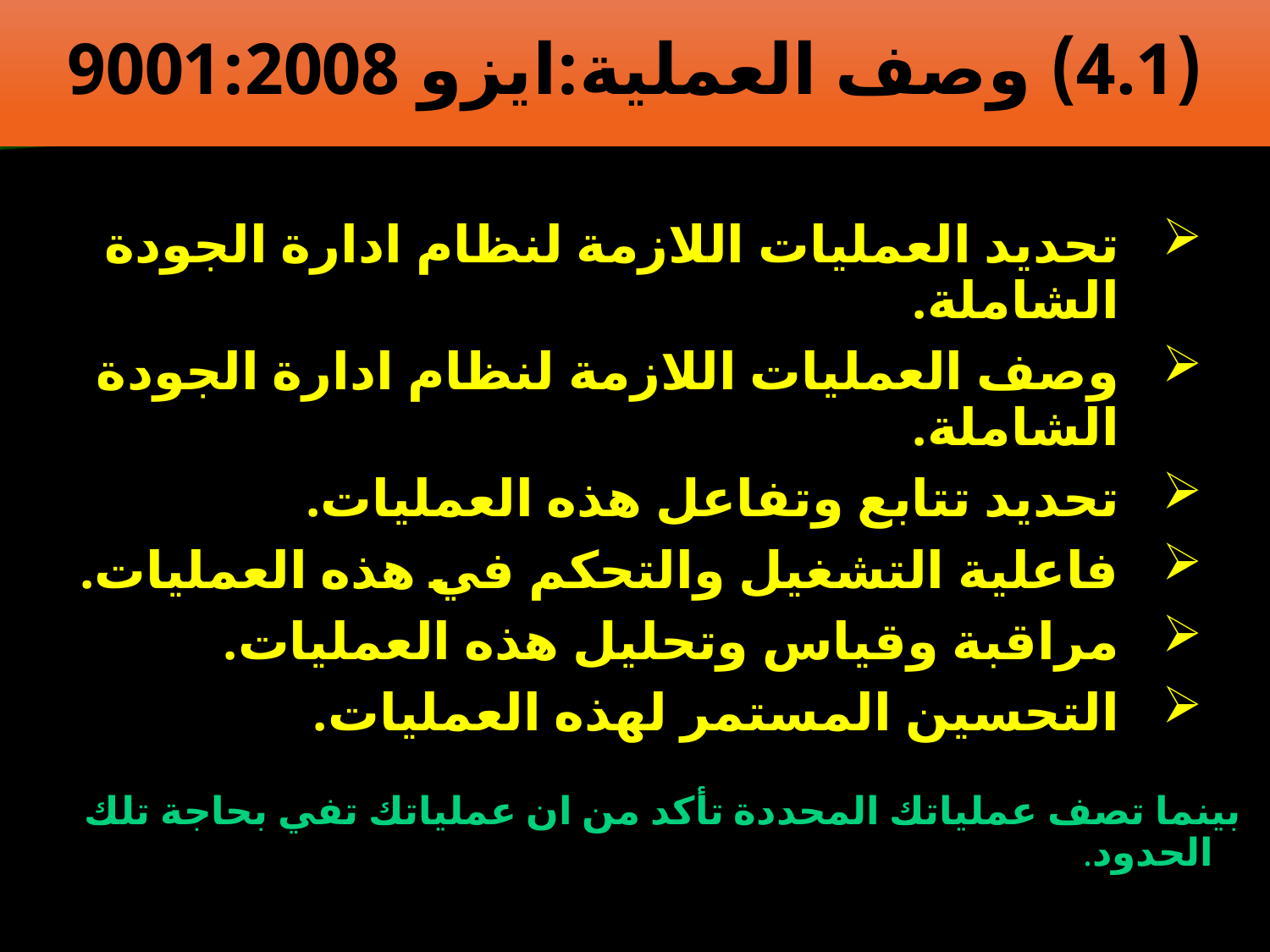

# (4.1) وصف العملية:ايزو 9001:2008
تحديد العمليات اللازمة لنظام ادارة الجودة الشاملة.
وصف العمليات اللازمة لنظام ادارة الجودة الشاملة.
تحديد تتابع وتفاعل هذه العمليات.
فاعلية التشغيل والتحكم في هذه العمليات.
مراقبة وقياس وتحليل هذه العمليات.
التحسين المستمر لهذه العمليات.

بينما تصف عملياتك المحددة تأكد من ان عملياتك تفي بحاجة تلك الحدود.